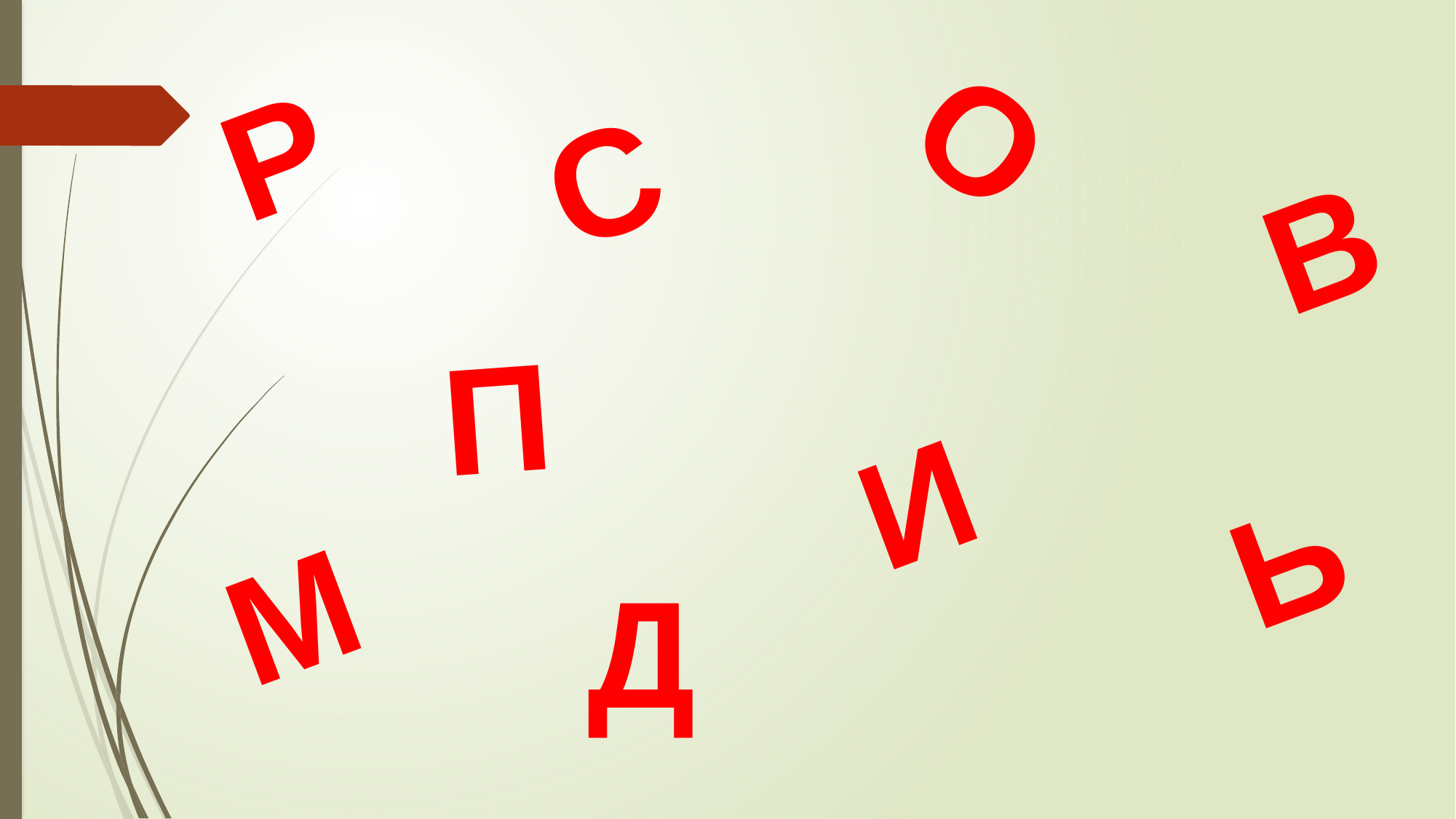

О
Р
С
В
# П
И
Ь
М
Д